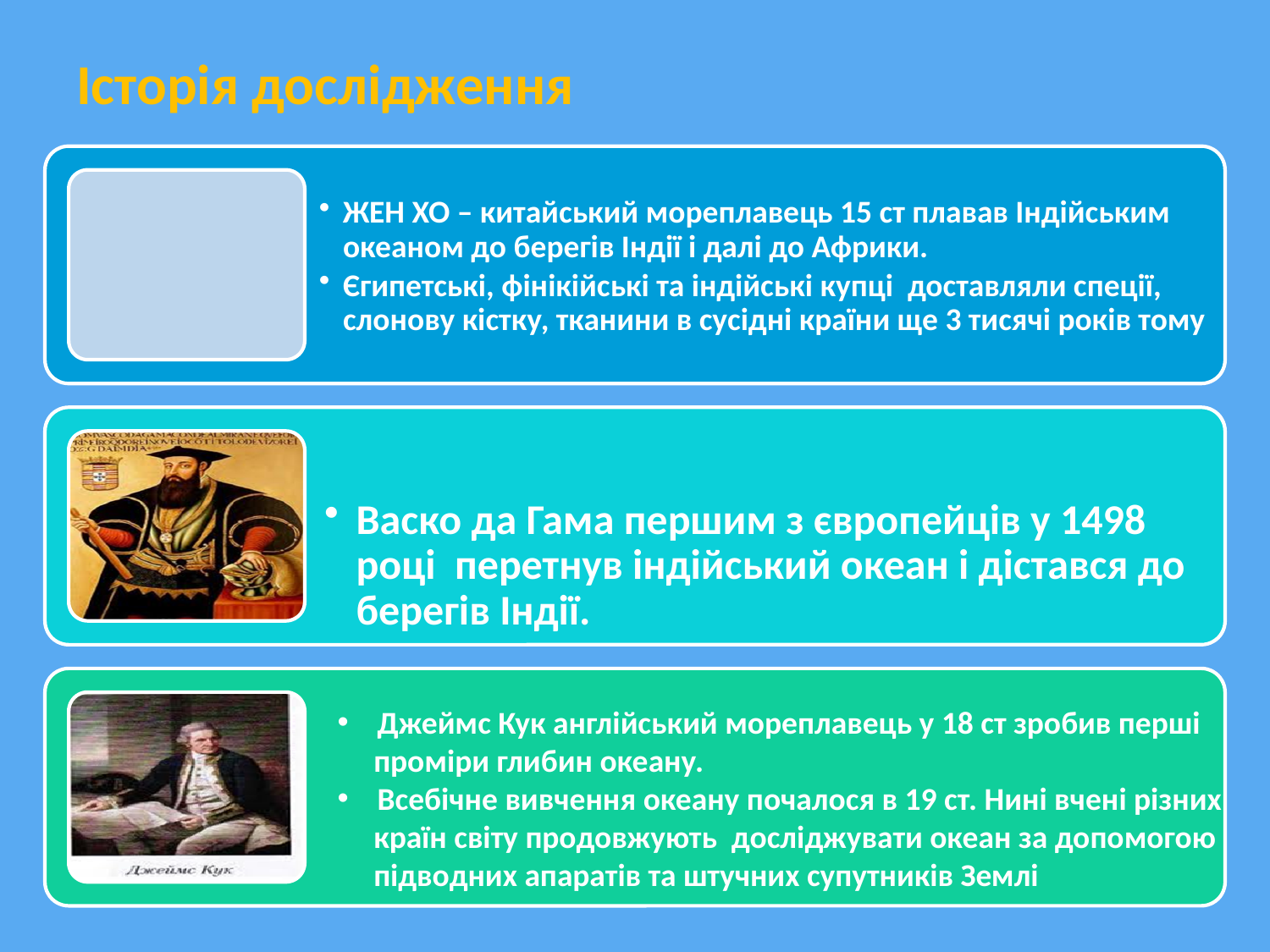

# Історія дослідження

ЖЕН ХО – китайський мореплавець 15 ст плавав Індійським океаном до берегів Індії і далі до Африки.
Єгипетські, фінікійські та індійські купці  доставляли спеції, слонову кістку, тканини в сусідні країни ще 3 тисячі років тому

Васко да Гама першим з європейців у 1498 році  перетнув індійський океан і дістався до берегів Індії.

Джеймс Кук англійський мореплавець у 18 ст зробив перші
     проміри глибин океану.
Всебічне вивчення океану почалося в 19 ст. Нині вчені різних
     країн світу продовжують  досліджувати океан за допомогою
     підводних апаратів та штучних супутників Землі